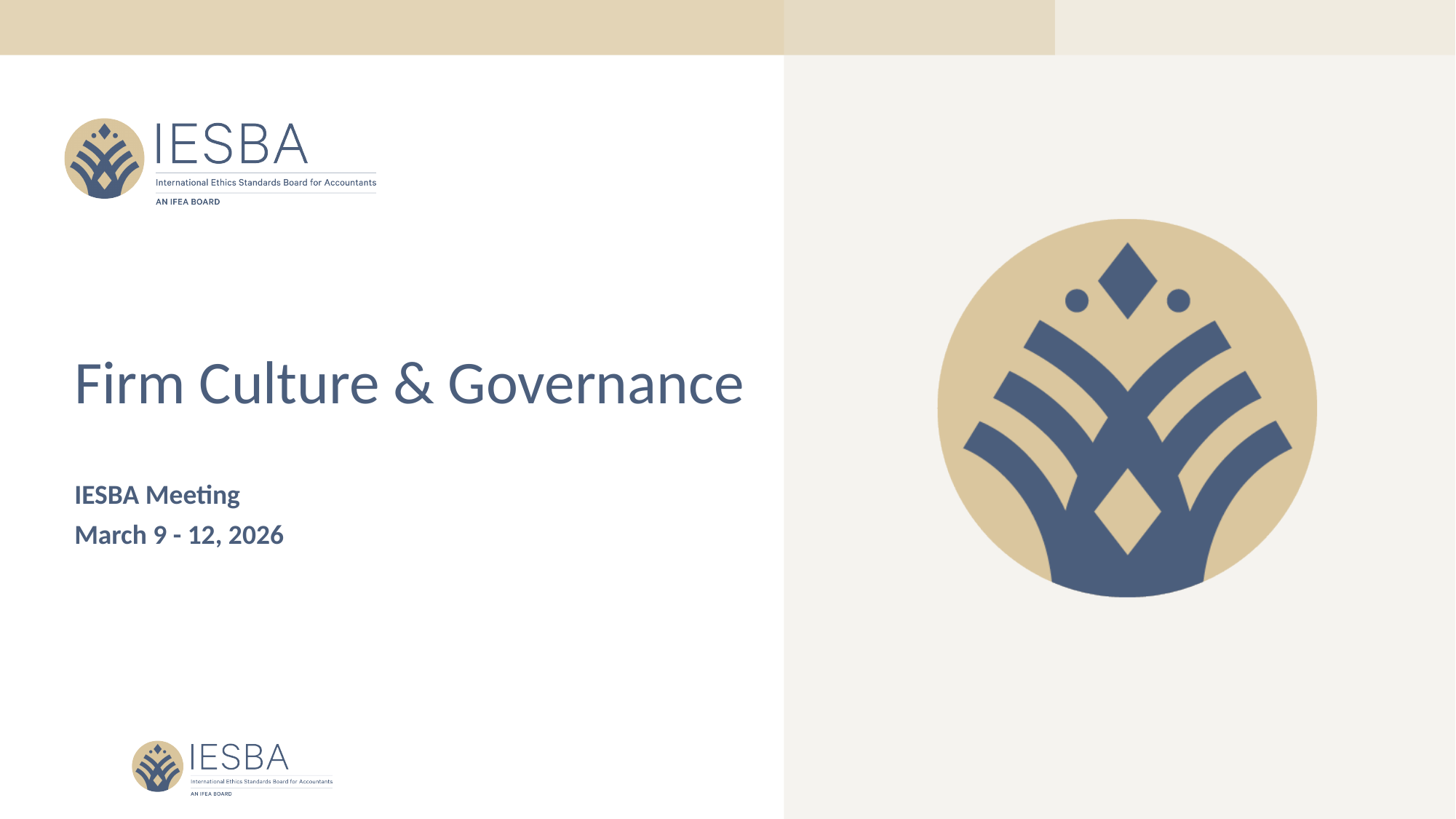

# Firm Culture & Governance
IESBA Meeting
March 9 - 12, 2026